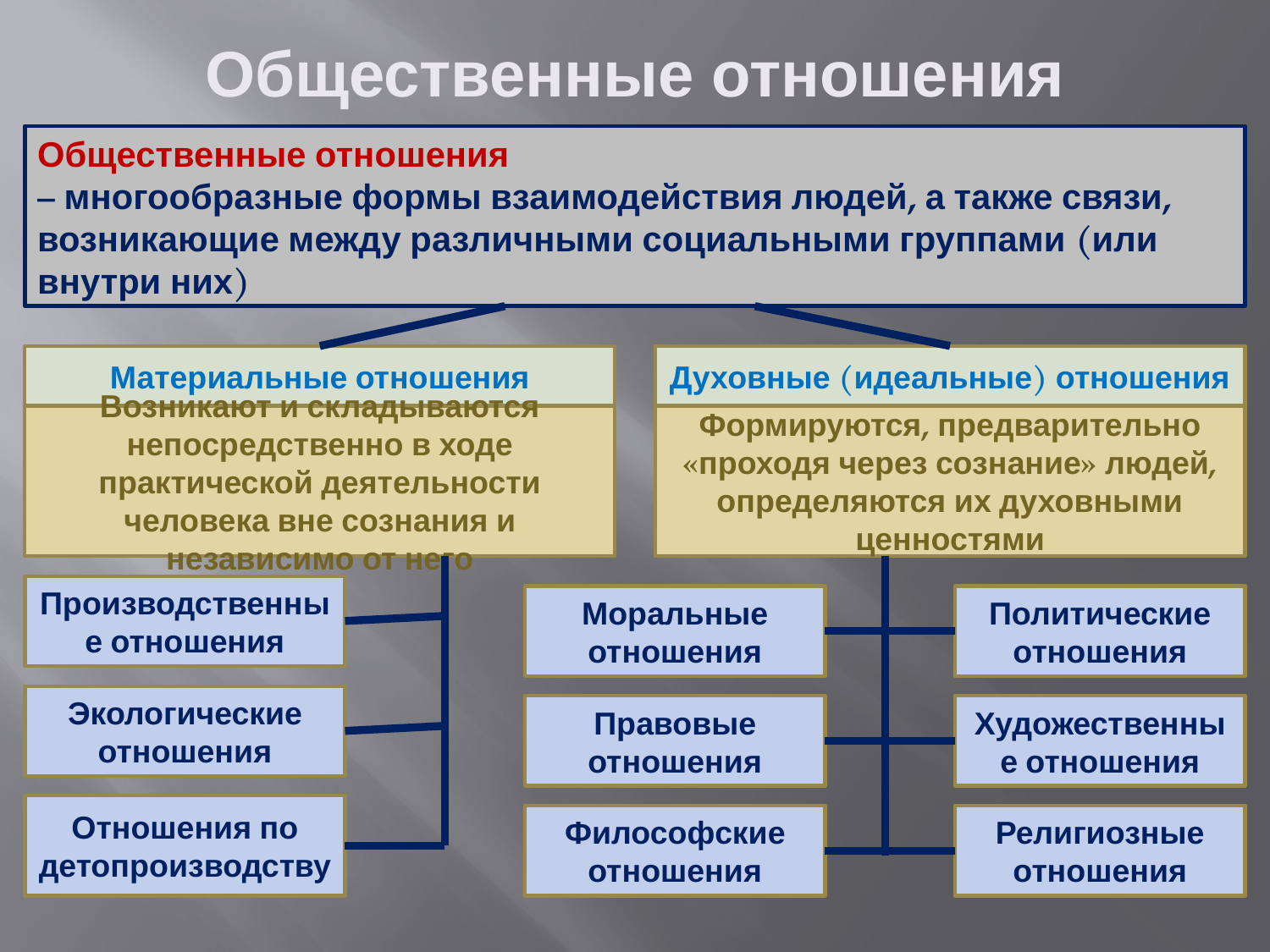

# Общественные отношения

Общественные отношения
– многообразные формы взаимодействия людей, а также связи, возникающие между различными социальными группами (или внутри них)
Материальные отношения
Духовные (идеальные) отношения
Возникают и складываются непосредственно в ходе практической деятельности человека вне сознания и независимо от него
Формируются, предварительно «проходя через сознание» людей, определяются их духовными ценностями
Производственные отношения
Моральные отношения
Политические отношения
Экологические отношения
Правовые отношения
Художественные отношения
Отношения по детопроизводству
Философские отношения
Религиозные отношения